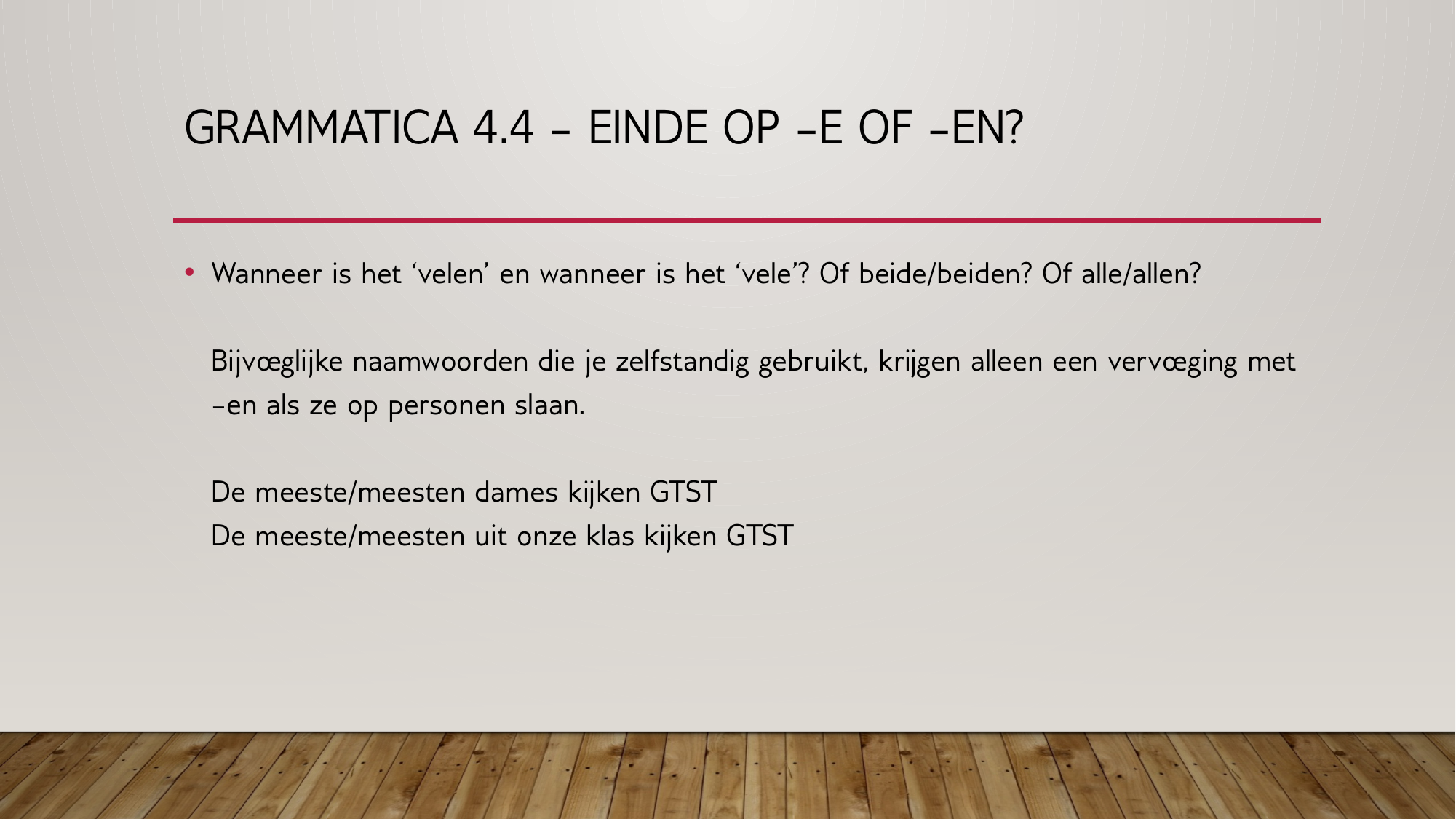

# Grammatica 4.4 – einde op –e of –en?
Wanneer is het ‘velen’ en wanneer is het ‘vele’? Of beide/beiden? Of alle/allen?
Bijvoeglijke naamwoorden die je zelfstandig gebruikt, krijgen alleen een vervoeging met –en als ze op personen slaan.
De meeste/meesten dames kijken GTST
De meeste/meesten uit onze klas kijken GTST